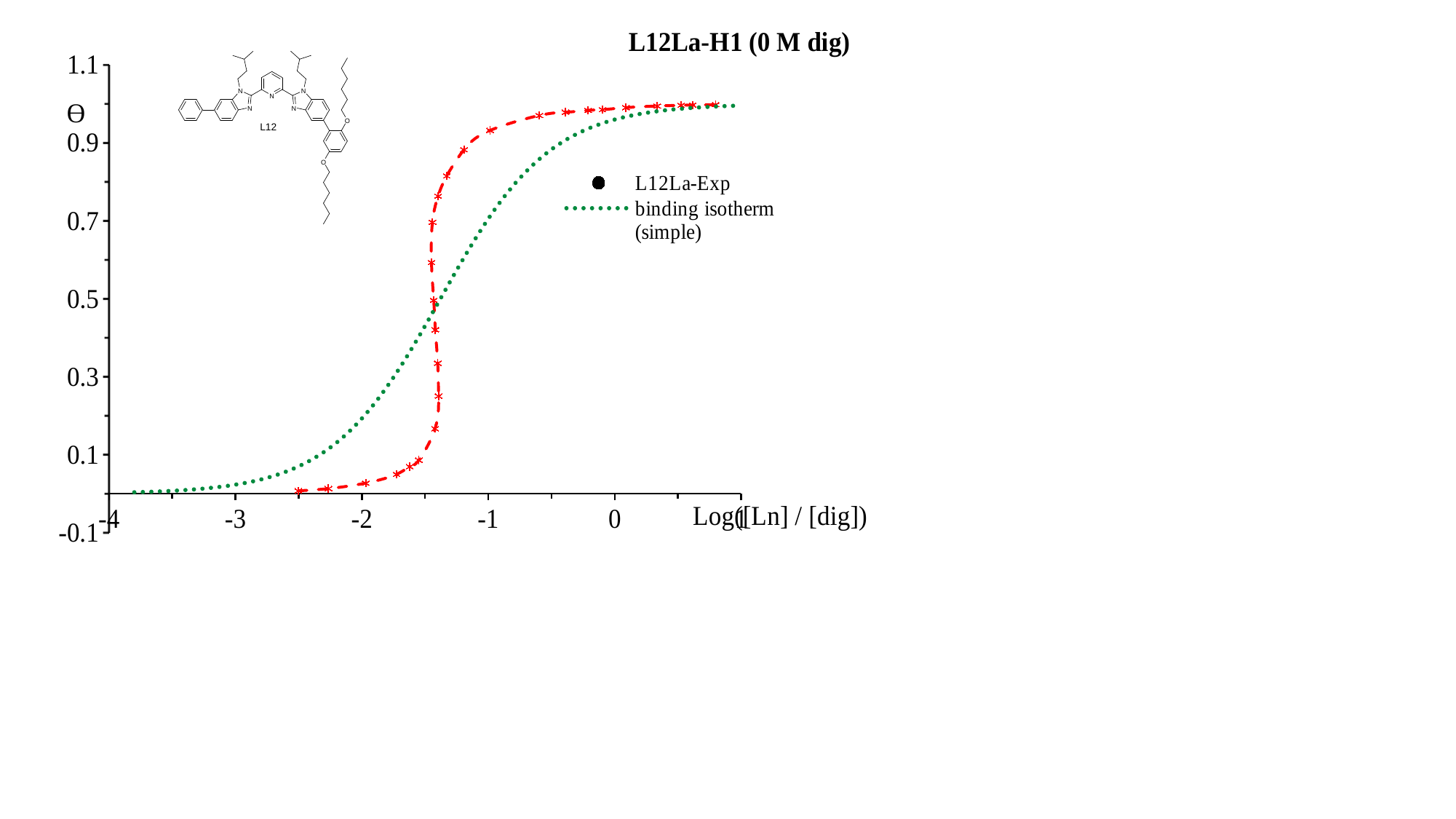

### Chart: L12La-H1 (0 M dig)

| Category |  |  |  |
|---|---|---|---|